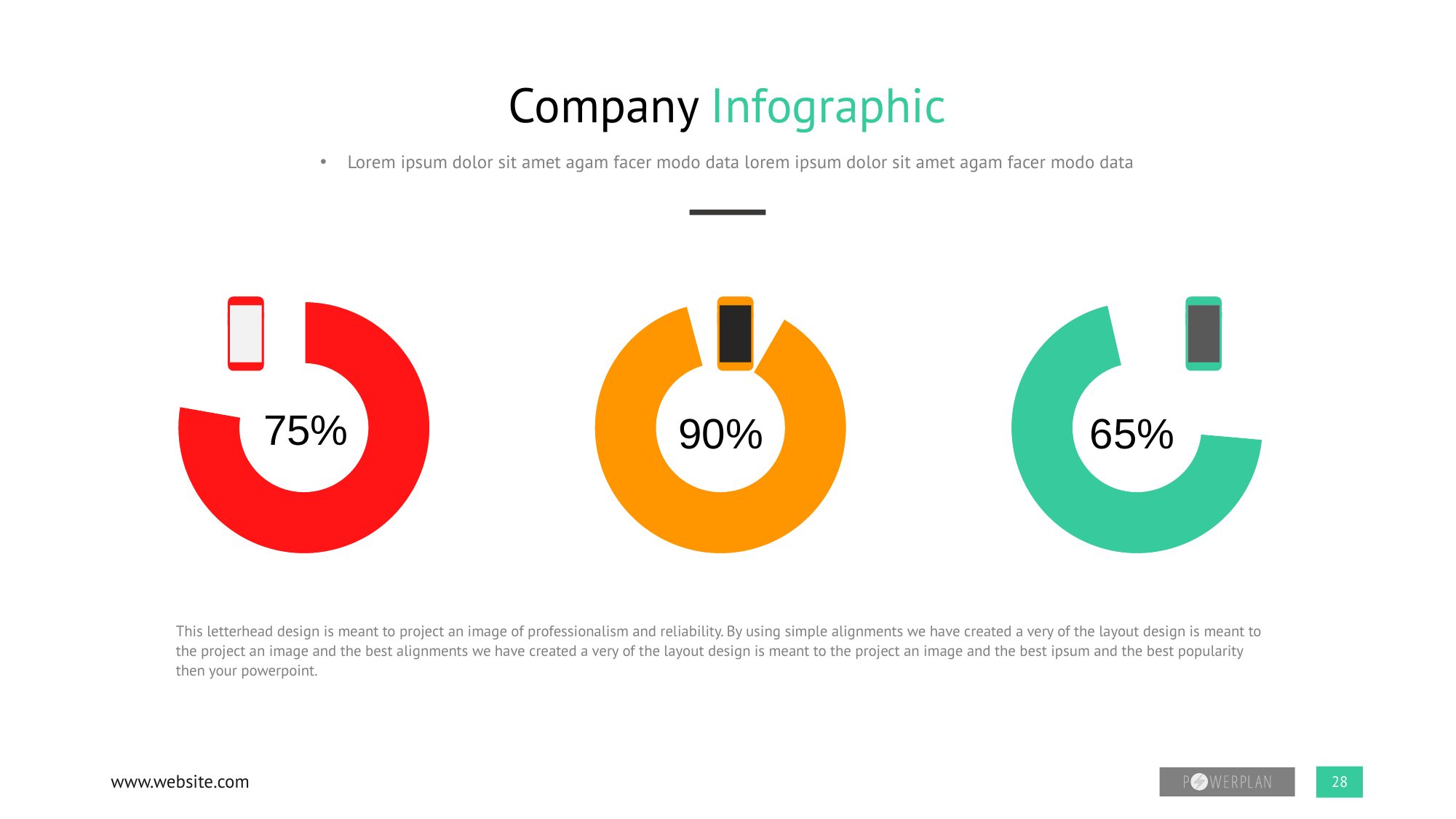

# Company Infographic
Lorem ipsum dolor sit amet agam facer modo data lorem ipsum dolor sit amet agam facer modo data

### Chart

| Category | Sales |
|---|---|
| 1st Qtr | 0.0 |
| 2nd Qtr | 7.0 |
| 3rd Qtr | 2.0 |
| 4th Qtr | 0.0 |

### Chart

| Category | Sales |
|---|---|
| 1st Qtr | 0.0 |
| 2nd Qtr | 7.0 |
| 3rd Qtr | 1.0 |
| 4th Qtr | 0.0 |

### Chart

| Category | Sales |
|---|---|
| 1st Qtr | 0.0 |
| 2nd Qtr | 7.0 |
| 3rd Qtr | 3.0 |
| 4th Qtr | 0.0 |
10%

75%
90%
65%
This letterhead design is meant to project an image of professionalism and reliability. By using simple alignments we have created a very of the layout design is meant to the project an image and the best alignments we have created a very of the layout design is meant to the project an image and the best ipsum and the best popularity then your powerpoint.
www.website.com
28